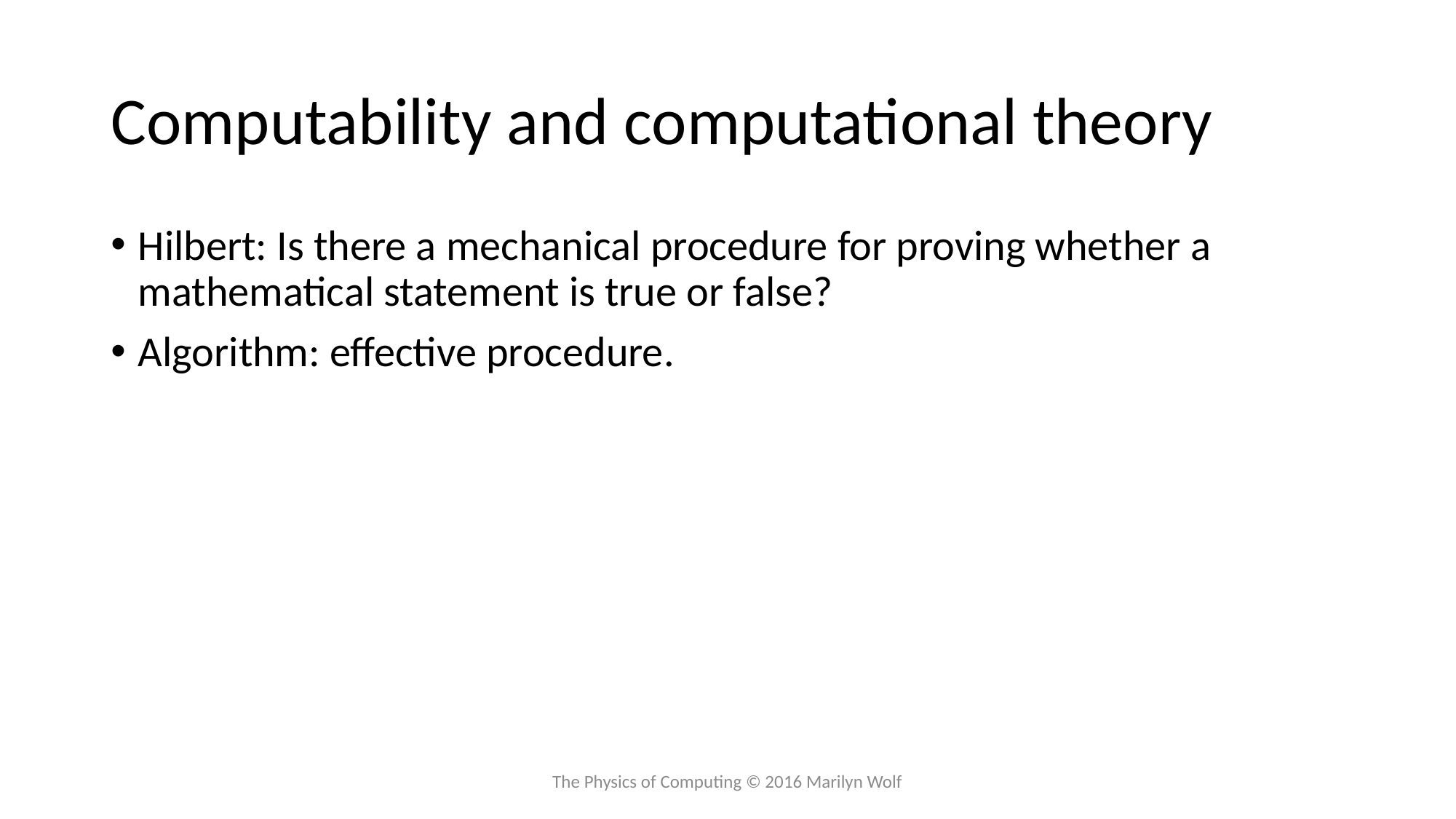

# Computability and computational theory
Hilbert: Is there a mechanical procedure for proving whether a mathematical statement is true or false?
Algorithm: effective procedure.
The Physics of Computing © 2016 Marilyn Wolf